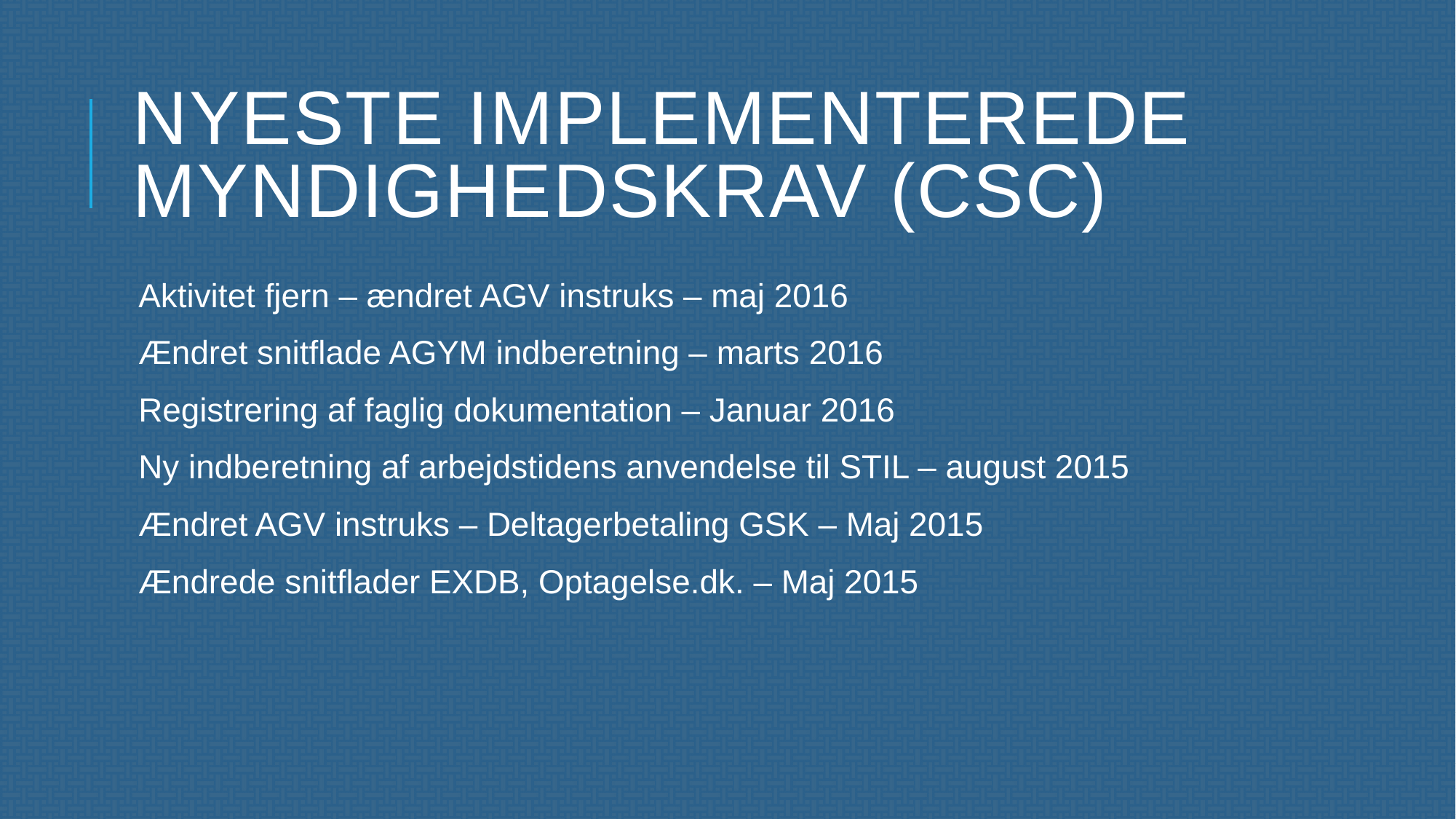

# Nyeste implementerede myndighedskrav (CSC)
Aktivitet fjern – ændret AGV instruks – maj 2016
Ændret snitflade AGYM indberetning – marts 2016
Registrering af faglig dokumentation – Januar 2016
Ny indberetning af arbejdstidens anvendelse til STIL – august 2015
Ændret AGV instruks – Deltagerbetaling GSK – Maj 2015
Ændrede snitflader EXDB, Optagelse.dk. – Maj 2015